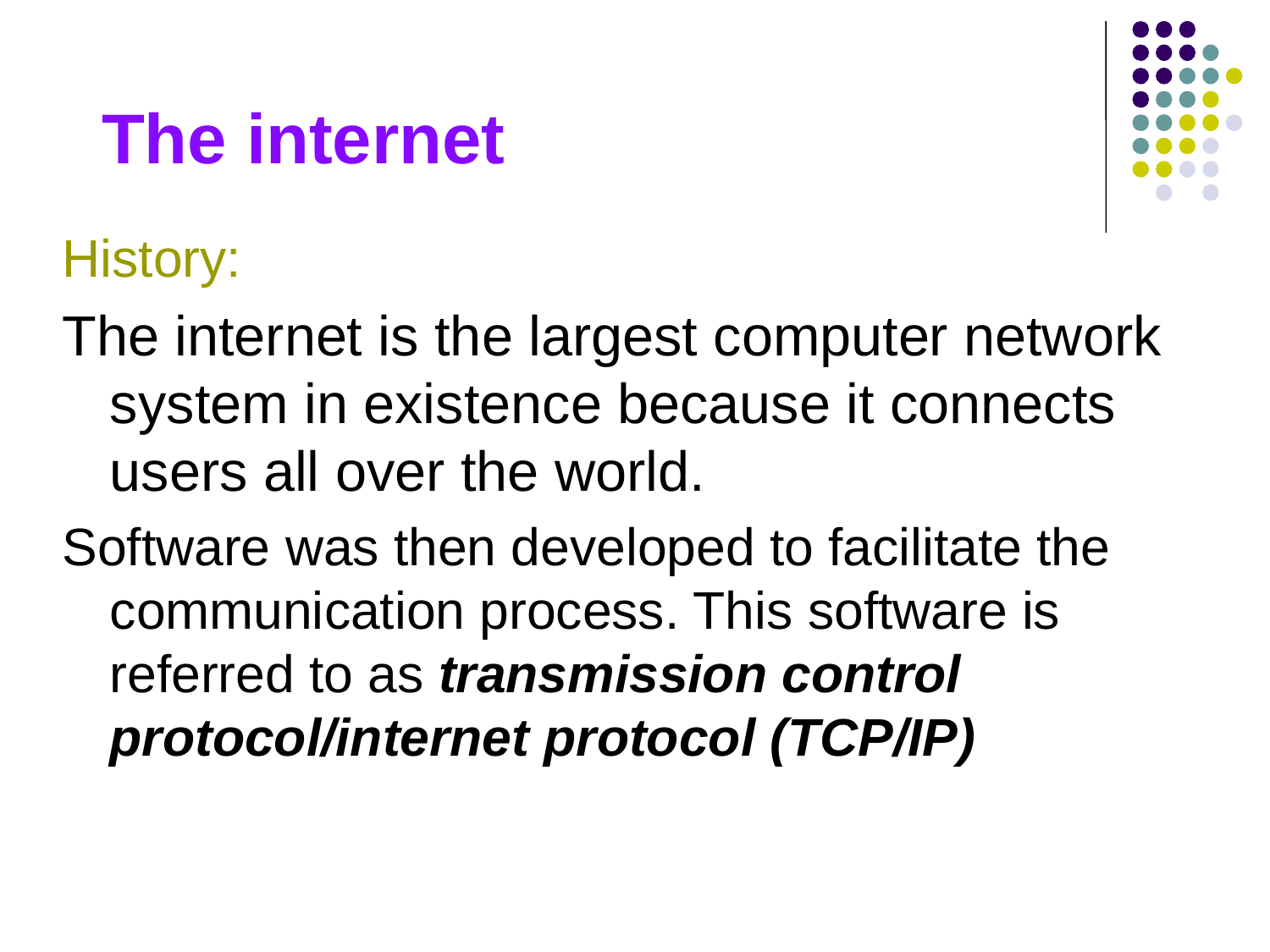

# The internet
History:
The internet is the largest computer network system in existence because it connects users all over the world.
Software was then developed to facilitate the communication process. This software is referred to as transmission control protocol/internet protocol (TCP/IP)